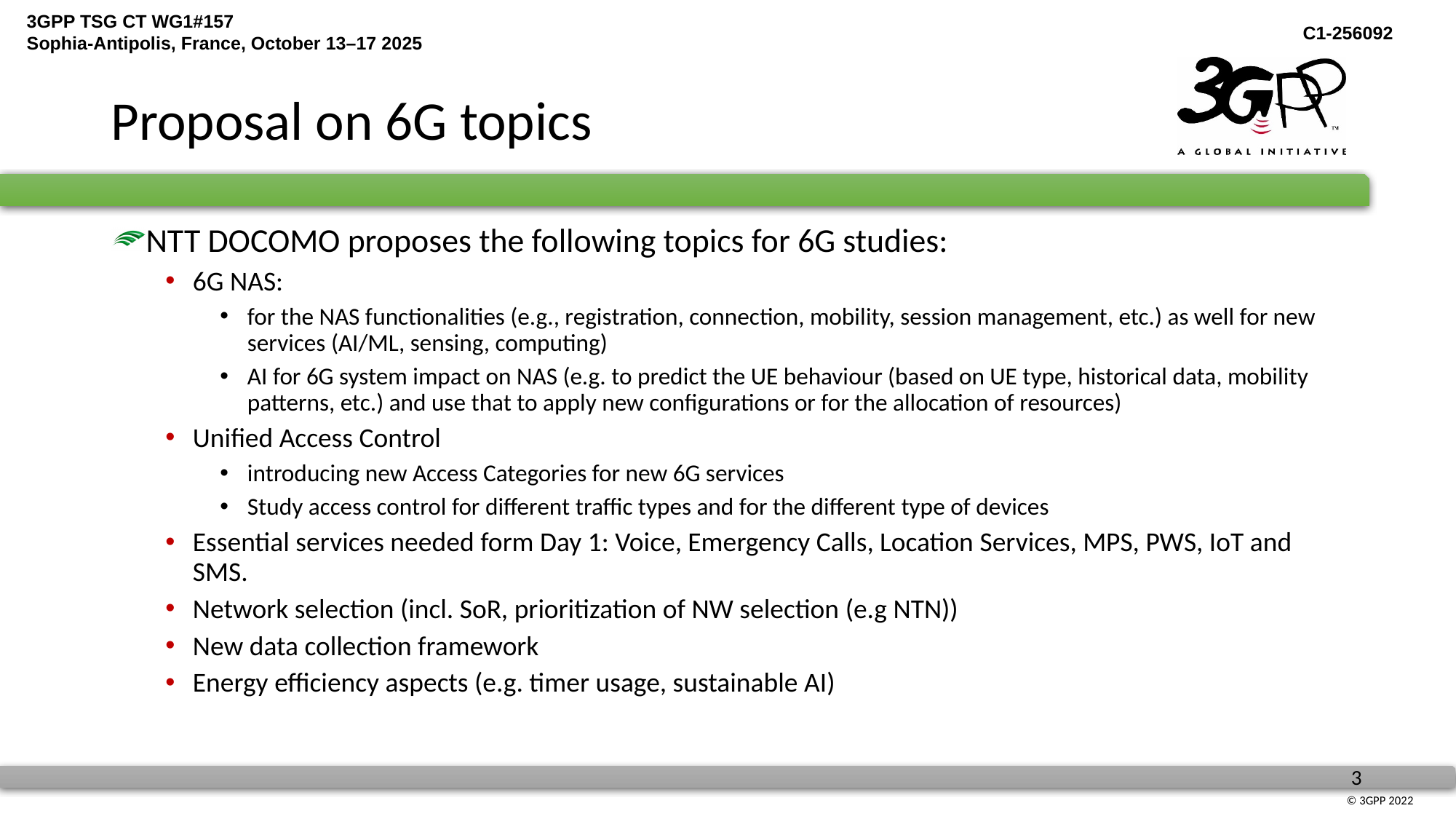

# Proposal on 6G topics
NTT DOCOMO proposes the following topics for 6G studies:
6G NAS:
for the NAS functionalities (e.g., registration, connection, mobility, session management, etc.) as well for new services (AI/ML, sensing, computing)
AI for 6G system impact on NAS (e.g. to predict the UE behaviour (based on UE type, historical data, mobility patterns, etc.) and use that to apply new configurations or for the allocation of resources)
Unified Access Control
introducing new Access Categories for new 6G services
Study access control for different traffic types and for the different type of devices
Essential services needed form Day 1: Voice, Emergency Calls, Location Services, MPS, PWS, IoT and SMS.
Network selection (incl. SoR, prioritization of NW selection (e.g NTN))
New data collection framework
Energy efficiency aspects (e.g. timer usage, sustainable AI)